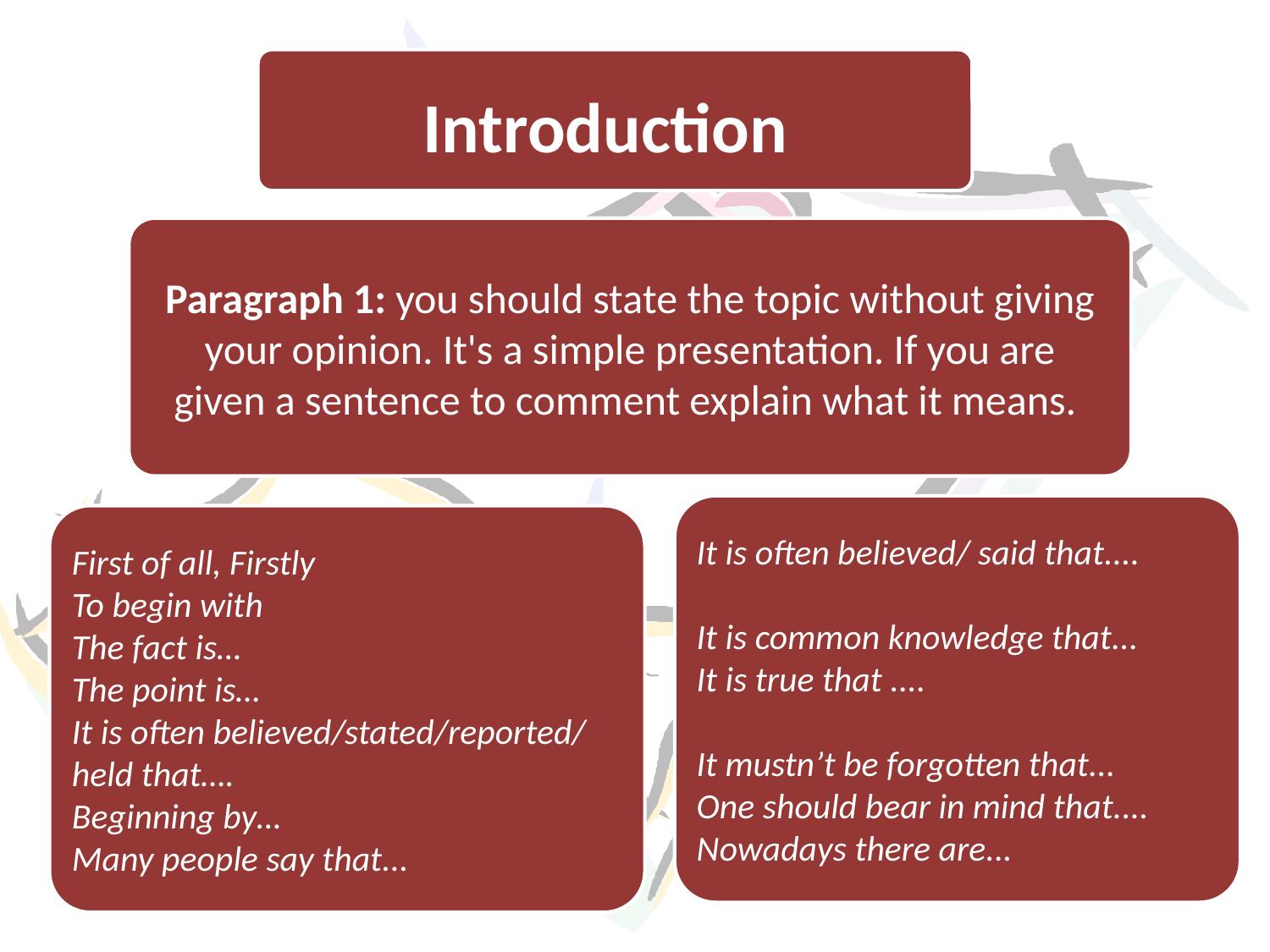

Introduction

Paragraph 1: you should state the topic without giving your opinion. It's a simple presentation. If you are given a sentence to comment explain what it means.

It is often believed/ said that....
It is common knowledge that...
It is true that ....
It mustn’t be forgotten that...
One should bear in mind that....
Nowadays there are...

First of all, Firstly
To begin with
The fact is…
The point is…
It is often believed/stated/reported/ held that….
Beginning by…
Many people say that...